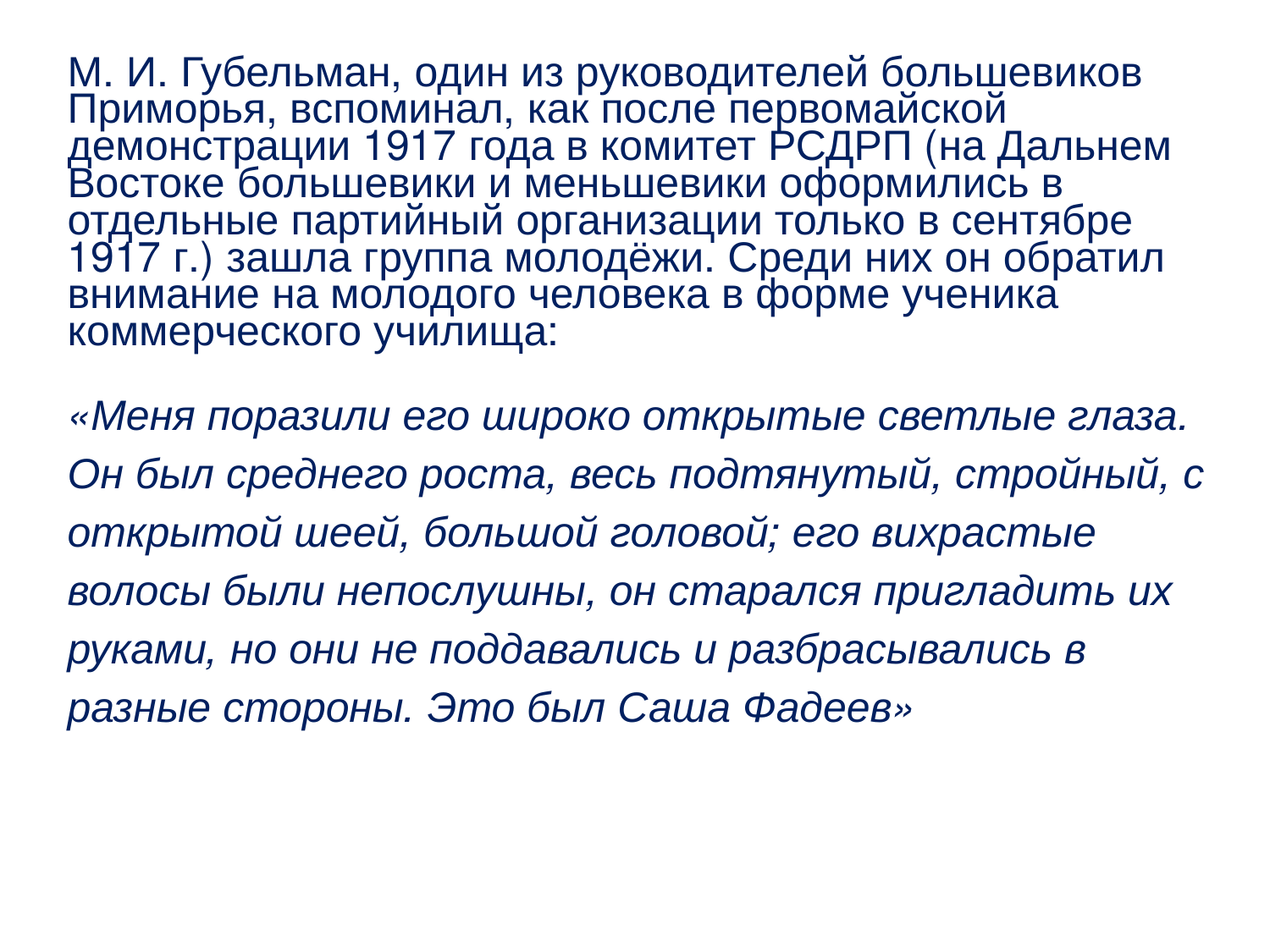

М. И. Губельман, один из руководителей большевиков Приморья, вспоминал, как после первомайской демонстрации 1917 года в комитет РСДРП (на Дальнем Востоке большевики и меньшевики оформились в отдельные партийный организации только в сентябре 1917 г.) зашла группа молодёжи. Среди них он обратил внимание на молодого человека в форме ученика коммерческого училища:
«Меня поразили его широко открытые светлые глаза. Он был среднего роста, весь подтянутый, стройный, с открытой шеей, большой головой; его вихрастые волосы были непослушны, он старался пригладить их руками, но они не поддавались и разбрасывались в разные стороны. Это был Саша Фадеев»